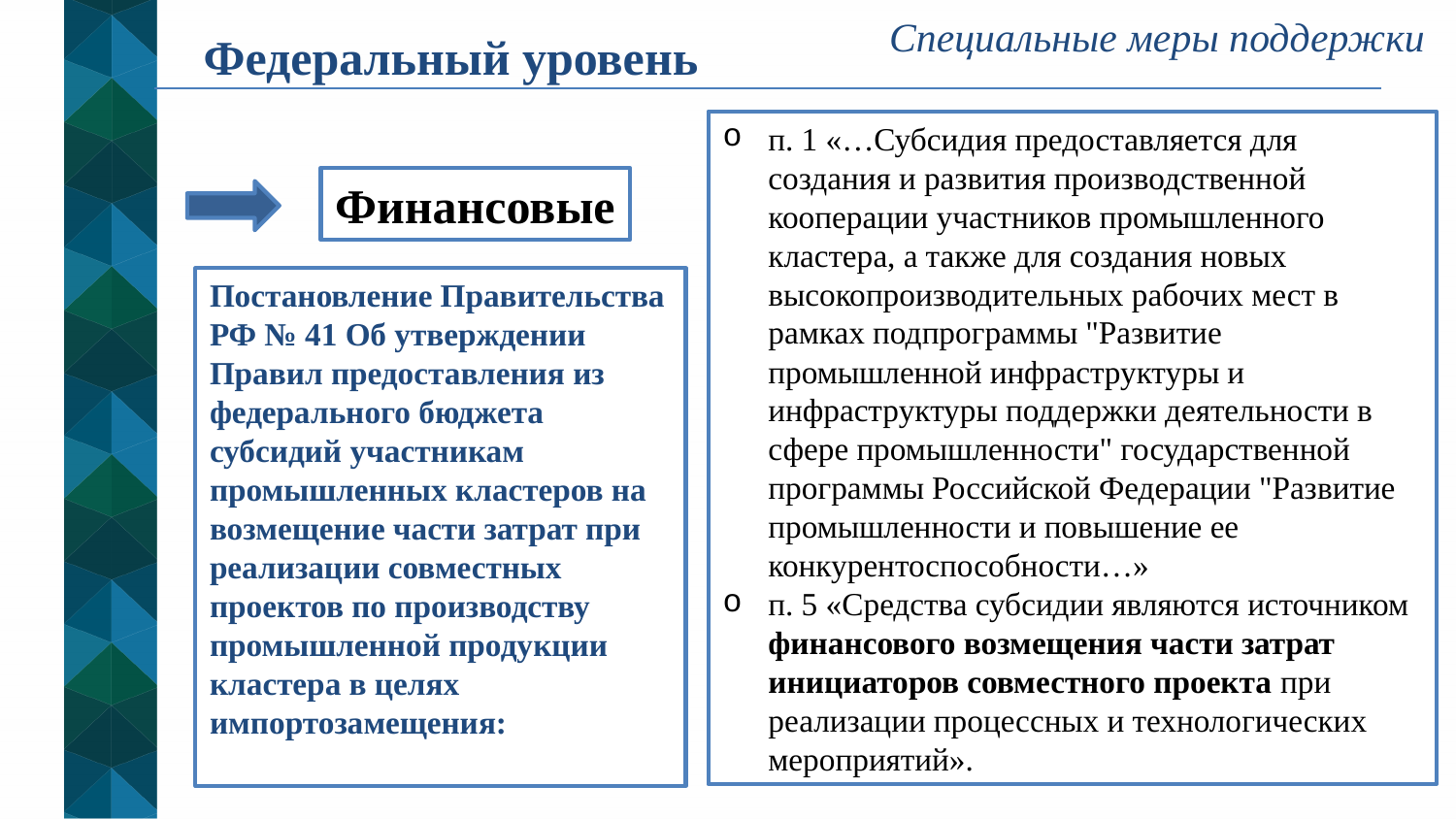

Специальные меры поддержки
Федеральный уровень
п. 1 «…Субсидия предоставляется для создания и развития производственной кооперации участников промышленного кластера, а также для создания новых высокопроизводительных рабочих мест в рамках подпрограммы "Развитие промышленной инфраструктуры и инфраструктуры поддержки деятельности в сфере промышленности" государственной программы Российской Федерации "Развитие промышленности и повышение ее конкурентоспособности…»
п. 5 «Средства субсидии являются источником финансового возмещения части затрат инициаторов совместного проекта при реализации процессных и технологических мероприятий».
Финансовые

Постановление Правительства РФ № 41 Об утверждении Правил предоставления из федерального бюджета субсидий участникам промышленных кластеров на возмещение части затрат при реализации совместных проектов по производству промышленной продукции кластера в целях импортозамещения: